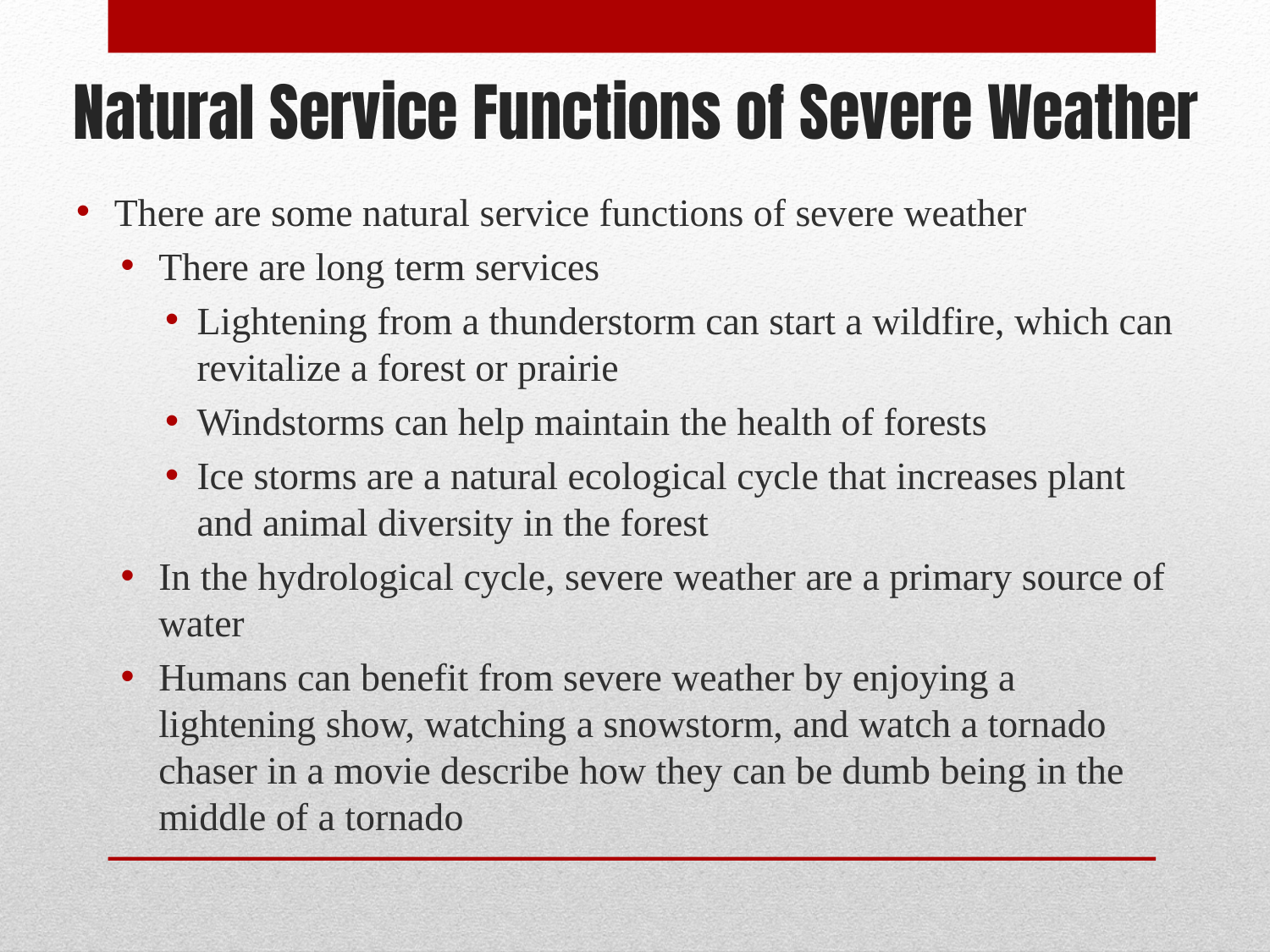

Natural Service Functions of Severe Weather
There are some natural service functions of severe weather
There are long term services
Lightening from a thunderstorm can start a wildfire, which can revitalize a forest or prairie
Windstorms can help maintain the health of forests
Ice storms are a natural ecological cycle that increases plant and animal diversity in the forest
In the hydrological cycle, severe weather are a primary source of water
Humans can benefit from severe weather by enjoying a lightening show, watching a snowstorm, and watch a tornado chaser in a movie describe how they can be dumb being in the middle of a tornado